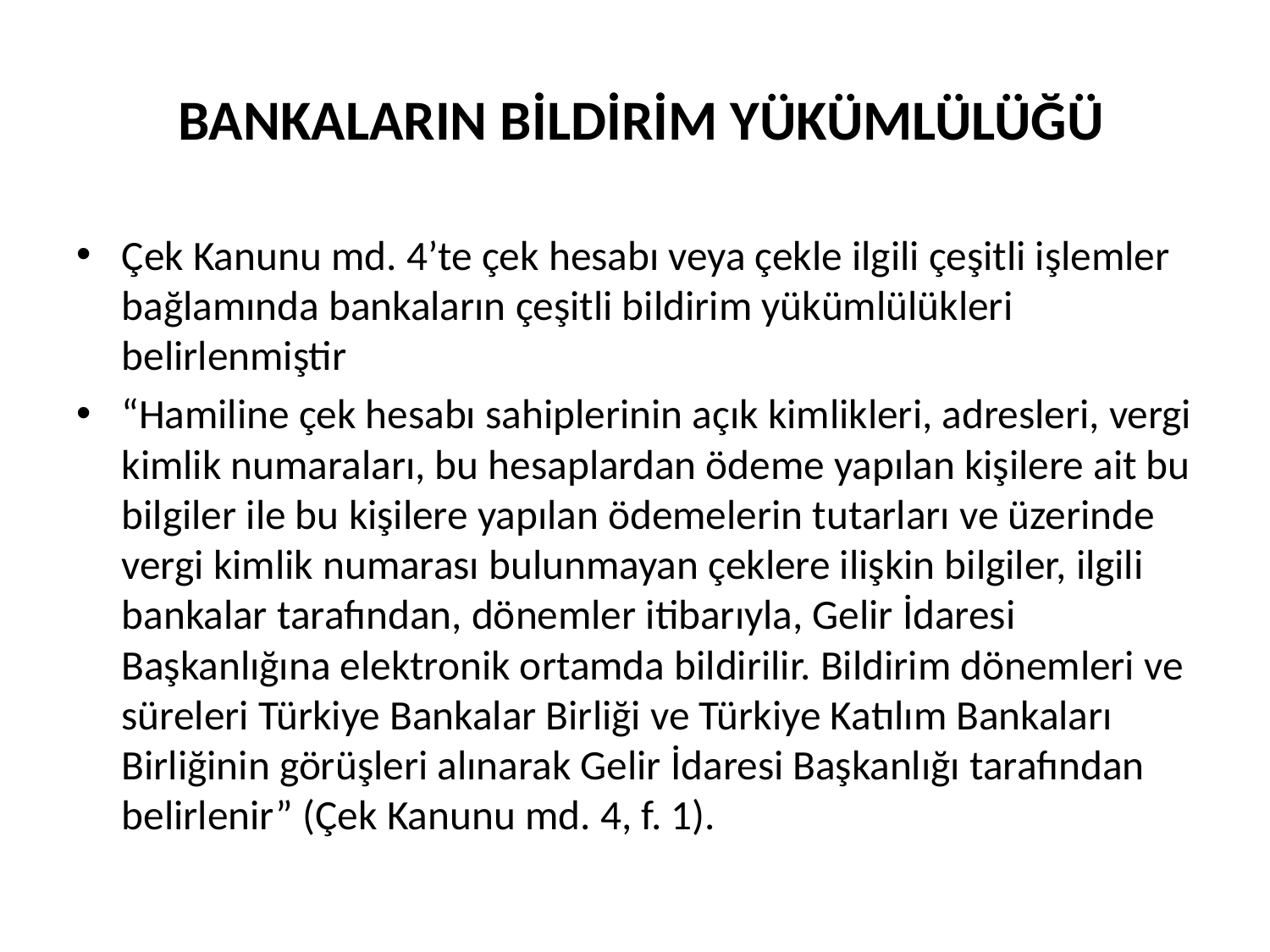

# BANKALARIN BİLDİRİM YÜKÜMLÜLÜĞÜ
Çek Kanunu md. 4’te çek hesabı veya çekle ilgili çeşitli işlemler bağlamında bankaların çeşitli bildirim yükümlülükleri belirlenmiştir
“Hamiline çek hesabı sahiplerinin açık kimlikleri, adresleri, vergi kimlik numaraları, bu hesaplardan ödeme yapılan kişilere ait bu bilgiler ile bu kişilere yapılan ödemelerin tutarları ve üzerinde vergi kimlik numarası bulunmayan çeklere ilişkin bilgiler, ilgili bankalar tarafından, dönemler itibarıyla, Gelir İdaresi Başkanlığına elektronik ortamda bildirilir. Bildirim dönemleri ve süreleri Türkiye Bankalar Birliği ve Türkiye Katılım Bankaları Birliğinin görüşleri alınarak Gelir İdaresi Başkanlığı tarafından belirlenir” (Çek Kanunu md. 4, f. 1).